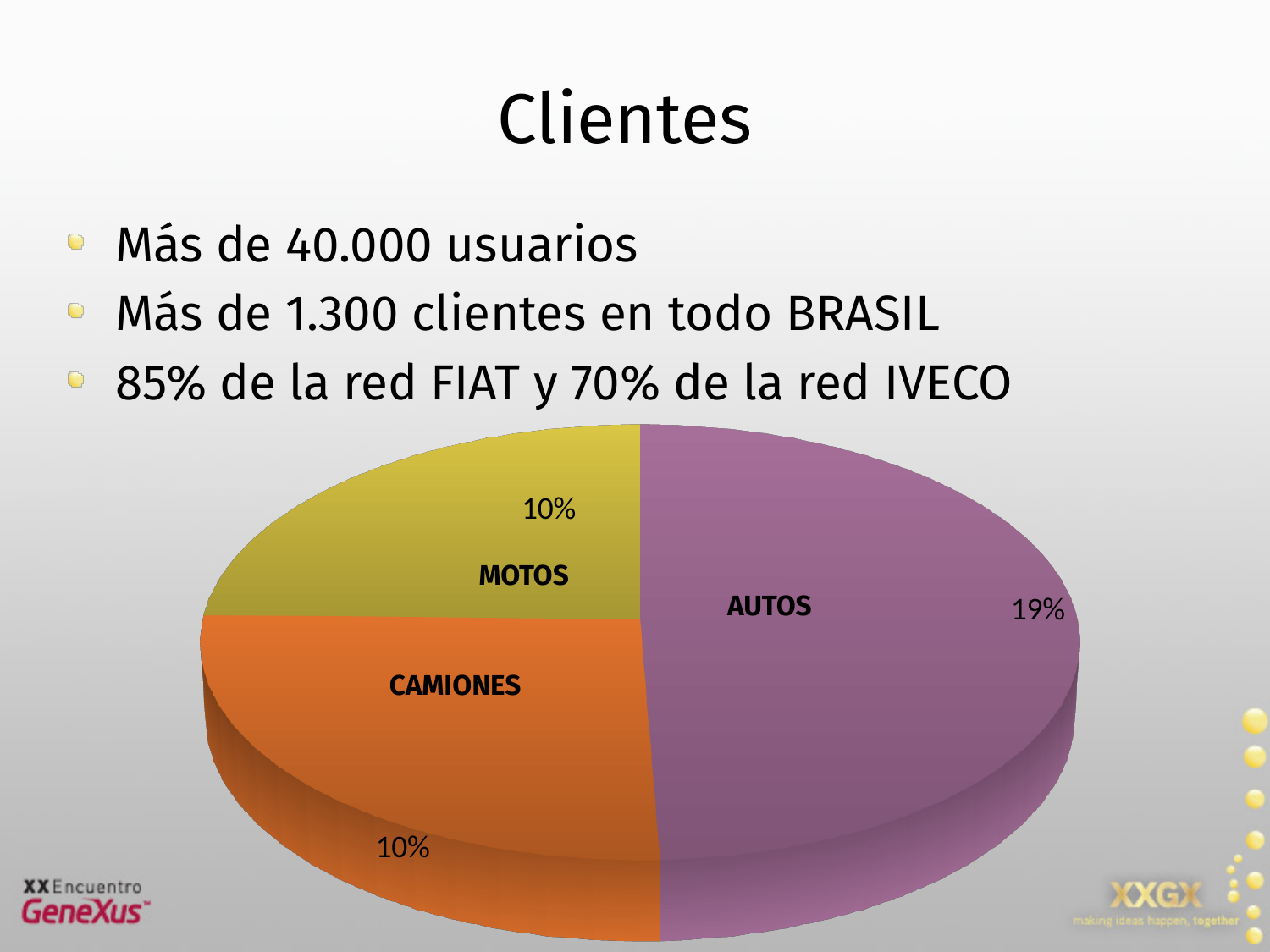

# Clientes
Más de 40.000 usuarios
Más de 1.300 clientes en todo BRASIL
85% de la red FIAT y 70% de la red IVECO

[unsupported chart]

MOTOS
AUTOS
CAMIONES